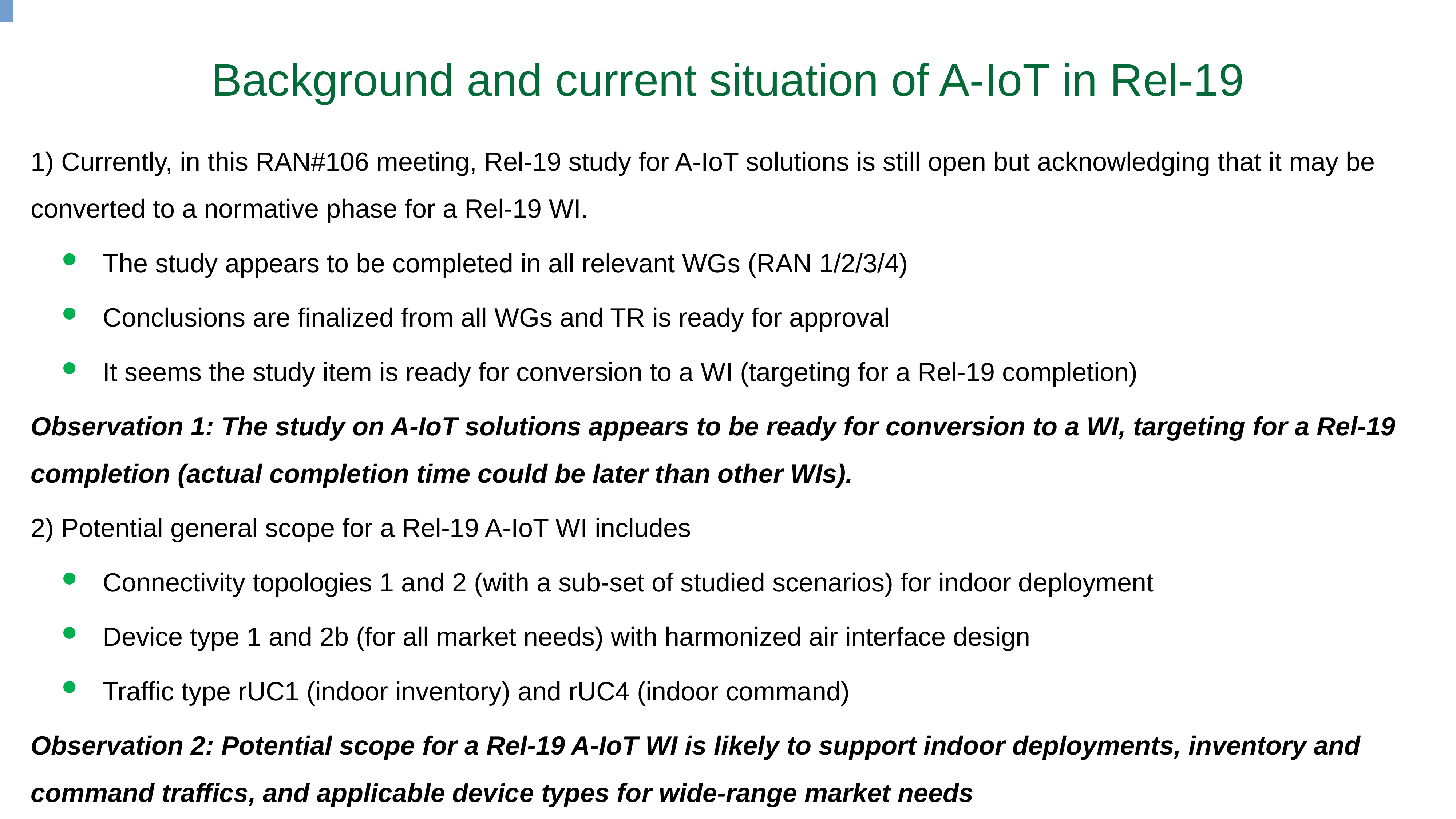

# Background and current situation of A-IoT in Rel-19
1) Currently, in this RAN#106 meeting, Rel-19 study for A-IoT solutions is still open but acknowledging that it may be converted to a normative phase for a Rel-19 WI.
The study appears to be completed in all relevant WGs (RAN 1/2/3/4)
Conclusions are finalized from all WGs and TR is ready for approval
It seems the study item is ready for conversion to a WI (targeting for a Rel-19 completion)
Observation 1: The study on A-IoT solutions appears to be ready for conversion to a WI, targeting for a Rel-19 completion (actual completion time could be later than other WIs).
2) Potential general scope for a Rel-19 A-IoT WI includes
Connectivity topologies 1 and 2 (with a sub-set of studied scenarios) for indoor deployment
Device type 1 and 2b (for all market needs) with harmonized air interface design
Traffic type rUC1 (indoor inventory) and rUC4 (indoor command)
Observation 2: Potential scope for a Rel-19 A-IoT WI is likely to support indoor deployments, inventory and command traffics, and applicable device types for wide-range market needs